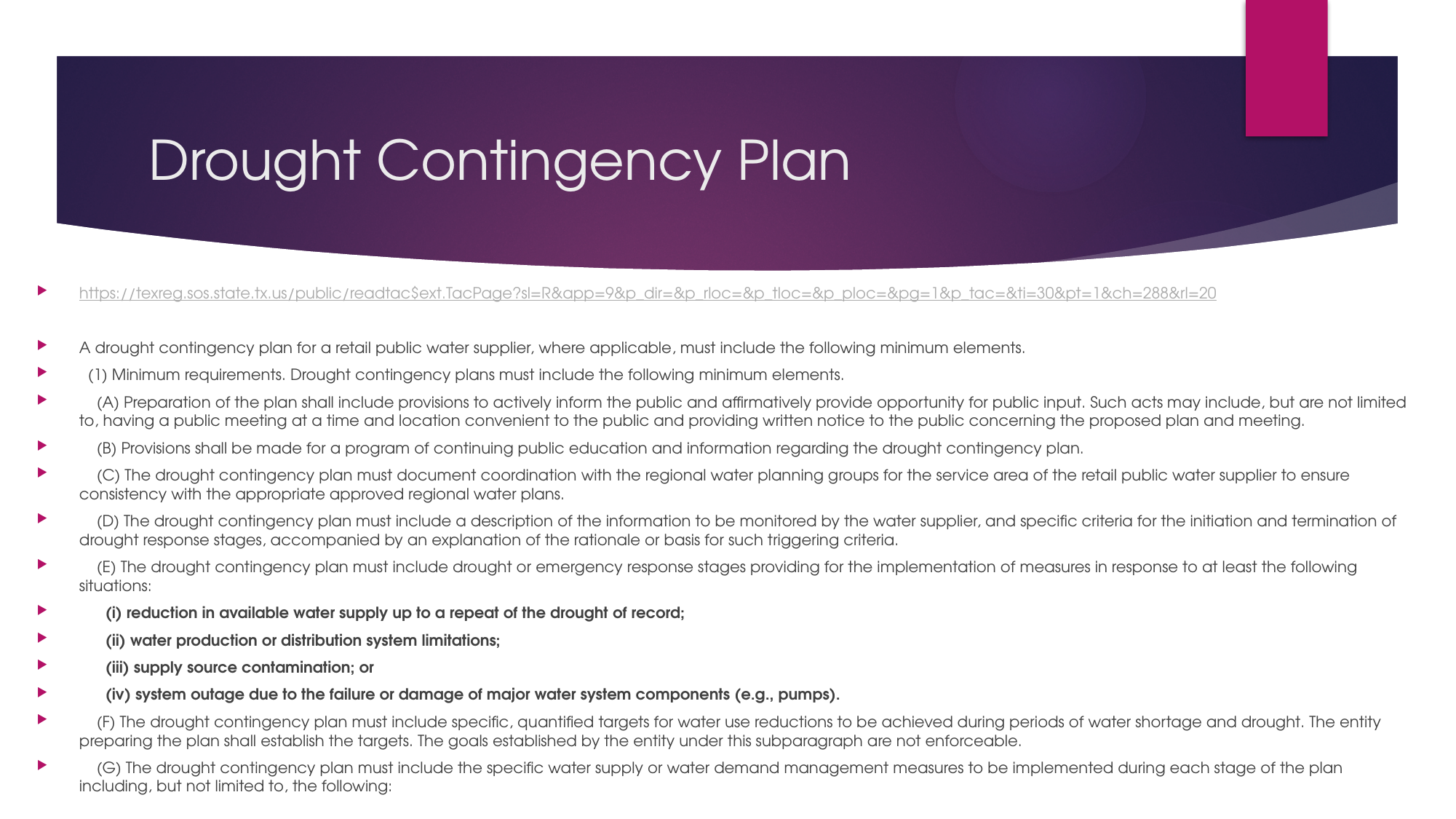

# Drought Contingency Plan
https://texreg.sos.state.tx.us/public/readtac$ext.TacPage?sl=R&app=9&p_dir=&p_rloc=&p_tloc=&p_ploc=&pg=1&p_tac=&ti=30&pt=1&ch=288&rl=20

A drought contingency plan for a retail public water supplier, where applicable, must include the following minimum elements.
  (1) Minimum requirements. Drought contingency plans must include the following minimum elements.
    (A) Preparation of the plan shall include provisions to actively inform the public and affirmatively provide opportunity for public input. Such acts may include, but are not limited to, having a public meeting at a time and location convenient to the public and providing written notice to the public concerning the proposed plan and meeting.
    (B) Provisions shall be made for a program of continuing public education and information regarding the drought contingency plan.
    (C) The drought contingency plan must document coordination with the regional water planning groups for the service area of the retail public water supplier to ensure consistency with the appropriate approved regional water plans.
    (D) The drought contingency plan must include a description of the information to be monitored by the water supplier, and specific criteria for the initiation and termination of drought response stages, accompanied by an explanation of the rationale or basis for such triggering criteria.
    (E) The drought contingency plan must include drought or emergency response stages providing for the implementation of measures in response to at least the following situations:
      (i) reduction in available water supply up to a repeat of the drought of record;
      (ii) water production or distribution system limitations;
      (iii) supply source contamination; or
      (iv) system outage due to the failure or damage of major water system components (e.g., pumps).
    (F) The drought contingency plan must include specific, quantified targets for water use reductions to be achieved during periods of water shortage and drought. The entity preparing the plan shall establish the targets. The goals established by the entity under this subparagraph are not enforceable.
    (G) The drought contingency plan must include the specific water supply or water demand management measures to be implemented during each stage of the plan including, but not limited to, the following: